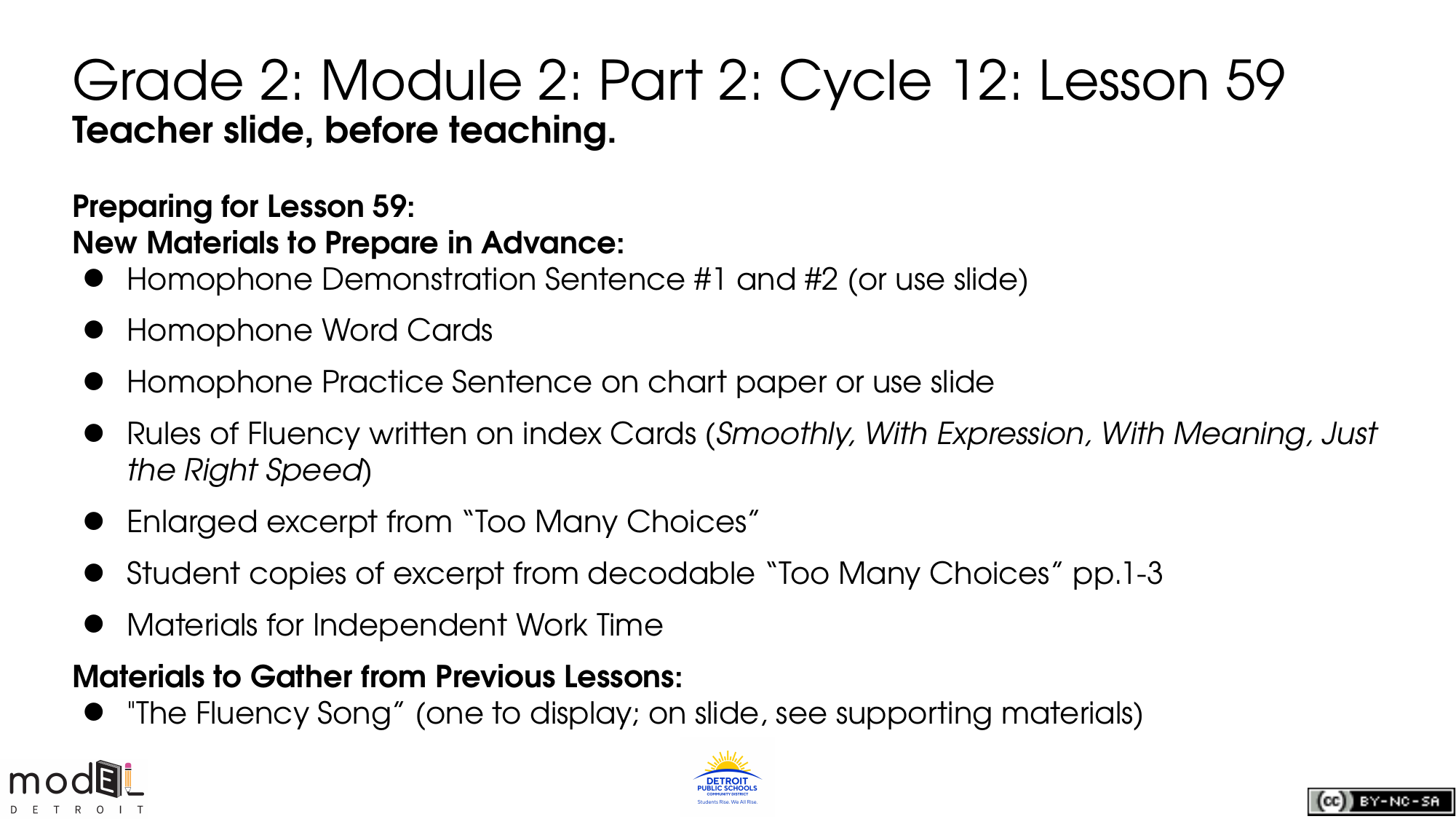

# Grade 2: Module 2: Part 2: Cycle 12: Lesson 59
Teacher slide, before teaching.
Preparing for Lesson 59:
New Materials to Prepare in Advance:
Homophone Demonstration Sentence #1 and #2 (or use slide)
Homophone Word Cards
Homophone Practice Sentence on chart paper or use slide
Rules of Fluency written on index Cards (Smoothly, With Expression, With Meaning, Just the Right Speed)
Enlarged excerpt from “Too Many Choices”
Student copies of excerpt from decodable “Too Many Choices” pp.1-3
Materials for Independent Work Time
Materials to Gather from Previous Lessons:
"The Fluency Song” (one to display; on slide, see supporting materials)